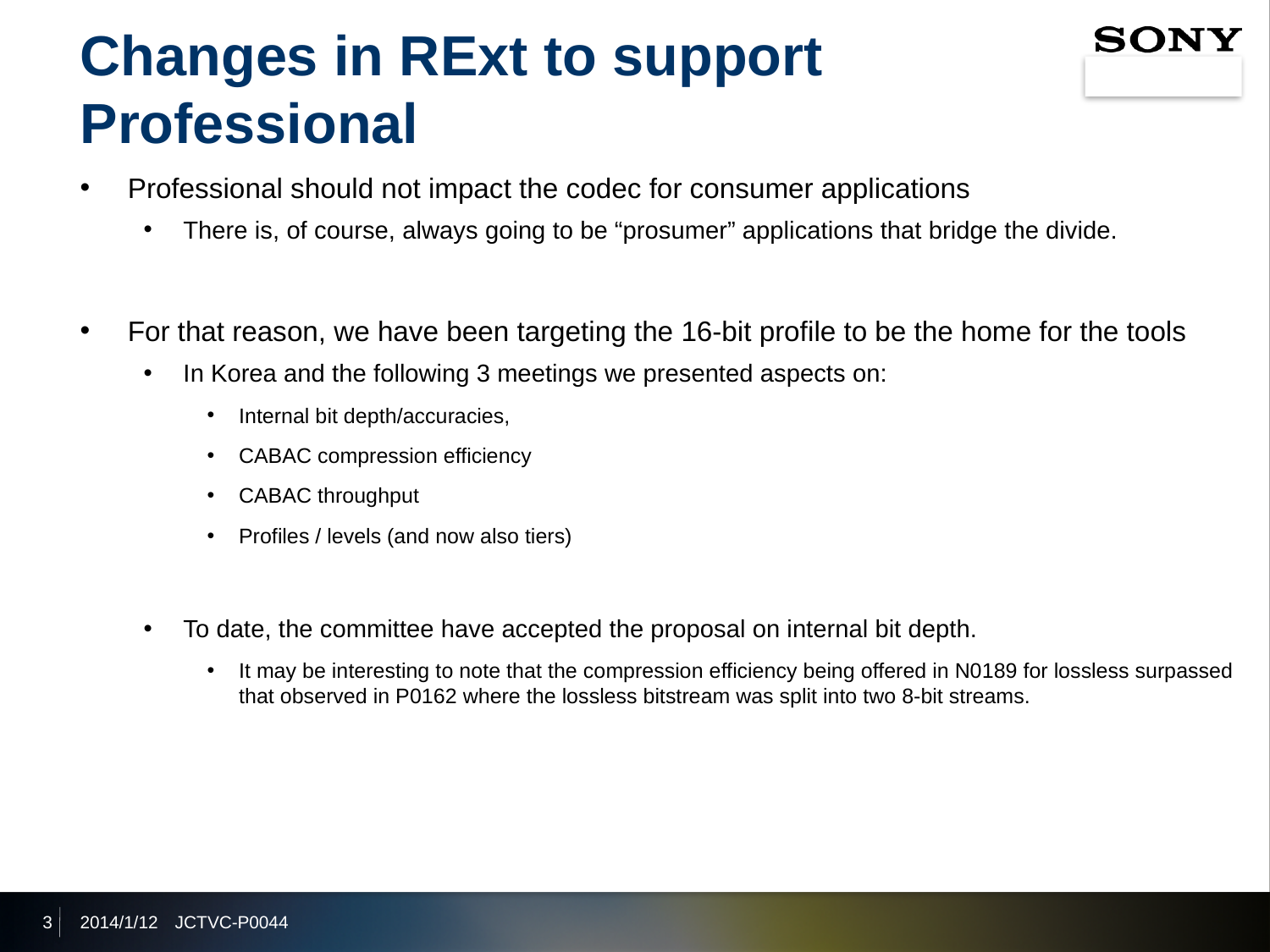

# Changes in RExt to support Professional
Professional should not impact the codec for consumer applications
There is, of course, always going to be “prosumer” applications that bridge the divide.

For that reason, we have been targeting the 16-bit profile to be the home for the tools
In Korea and the following 3 meetings we presented aspects on:
Internal bit depth/accuracies,
CABAC compression efficiency
CABAC throughput
Profiles / levels (and now also tiers)

To date, the committee have accepted the proposal on internal bit depth.
It may be interesting to note that the compression efficiency being offered in N0189 for lossless surpassed that observed in P0162 where the lossless bitstream was split into two 8-bit streams.

3
2014/1/12
JCTVC-P0044